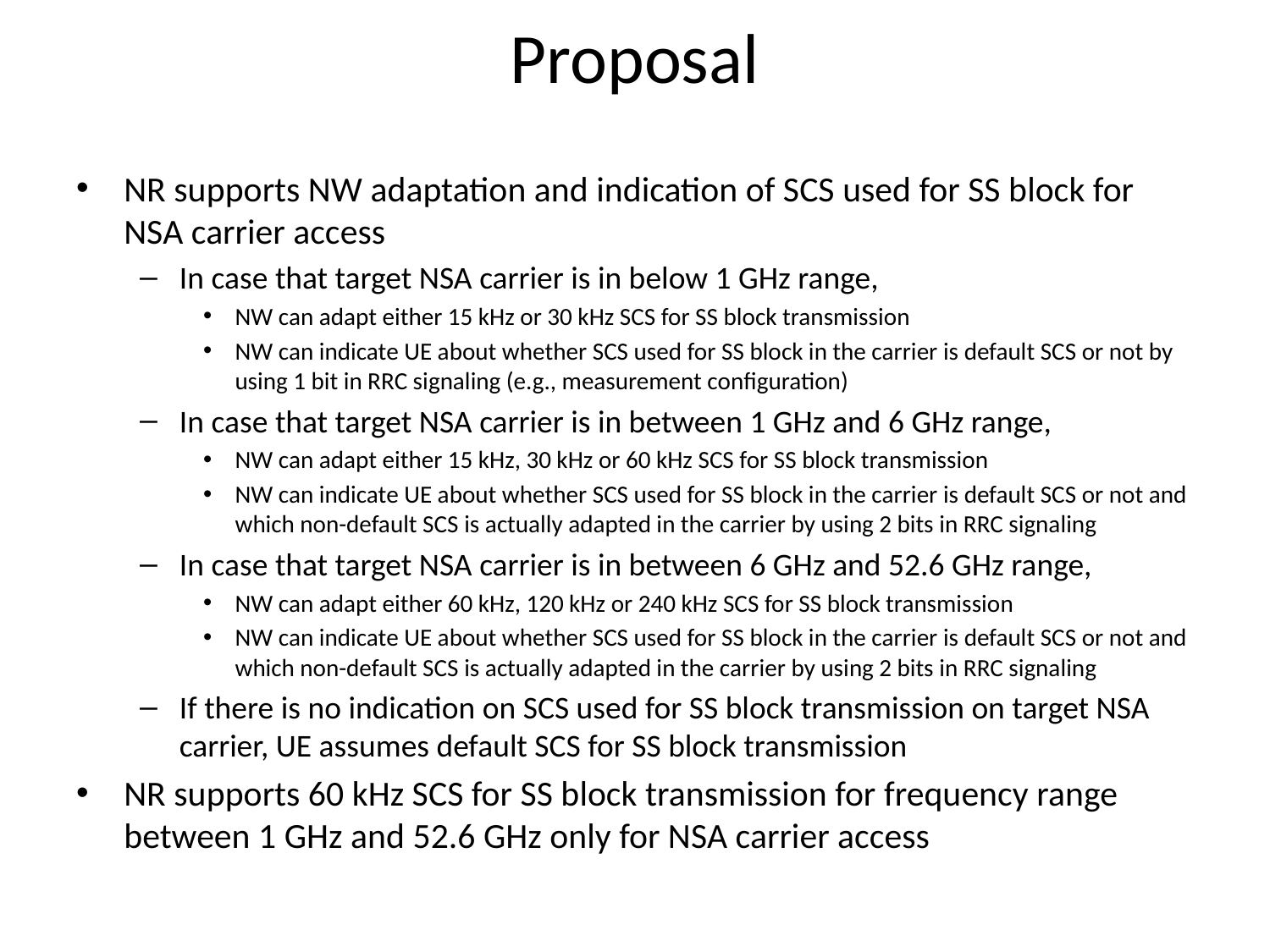

# Proposal
NR supports NW adaptation and indication of SCS used for SS block for NSA carrier access
In case that target NSA carrier is in below 1 GHz range,
NW can adapt either 15 kHz or 30 kHz SCS for SS block transmission
NW can indicate UE about whether SCS used for SS block in the carrier is default SCS or not by using 1 bit in RRC signaling (e.g., measurement configuration)
In case that target NSA carrier is in between 1 GHz and 6 GHz range,
NW can adapt either 15 kHz, 30 kHz or 60 kHz SCS for SS block transmission
NW can indicate UE about whether SCS used for SS block in the carrier is default SCS or not and which non-default SCS is actually adapted in the carrier by using 2 bits in RRC signaling
In case that target NSA carrier is in between 6 GHz and 52.6 GHz range,
NW can adapt either 60 kHz, 120 kHz or 240 kHz SCS for SS block transmission
NW can indicate UE about whether SCS used for SS block in the carrier is default SCS or not and which non-default SCS is actually adapted in the carrier by using 2 bits in RRC signaling
If there is no indication on SCS used for SS block transmission on target NSA carrier, UE assumes default SCS for SS block transmission
NR supports 60 kHz SCS for SS block transmission for frequency range between 1 GHz and 52.6 GHz only for NSA carrier access